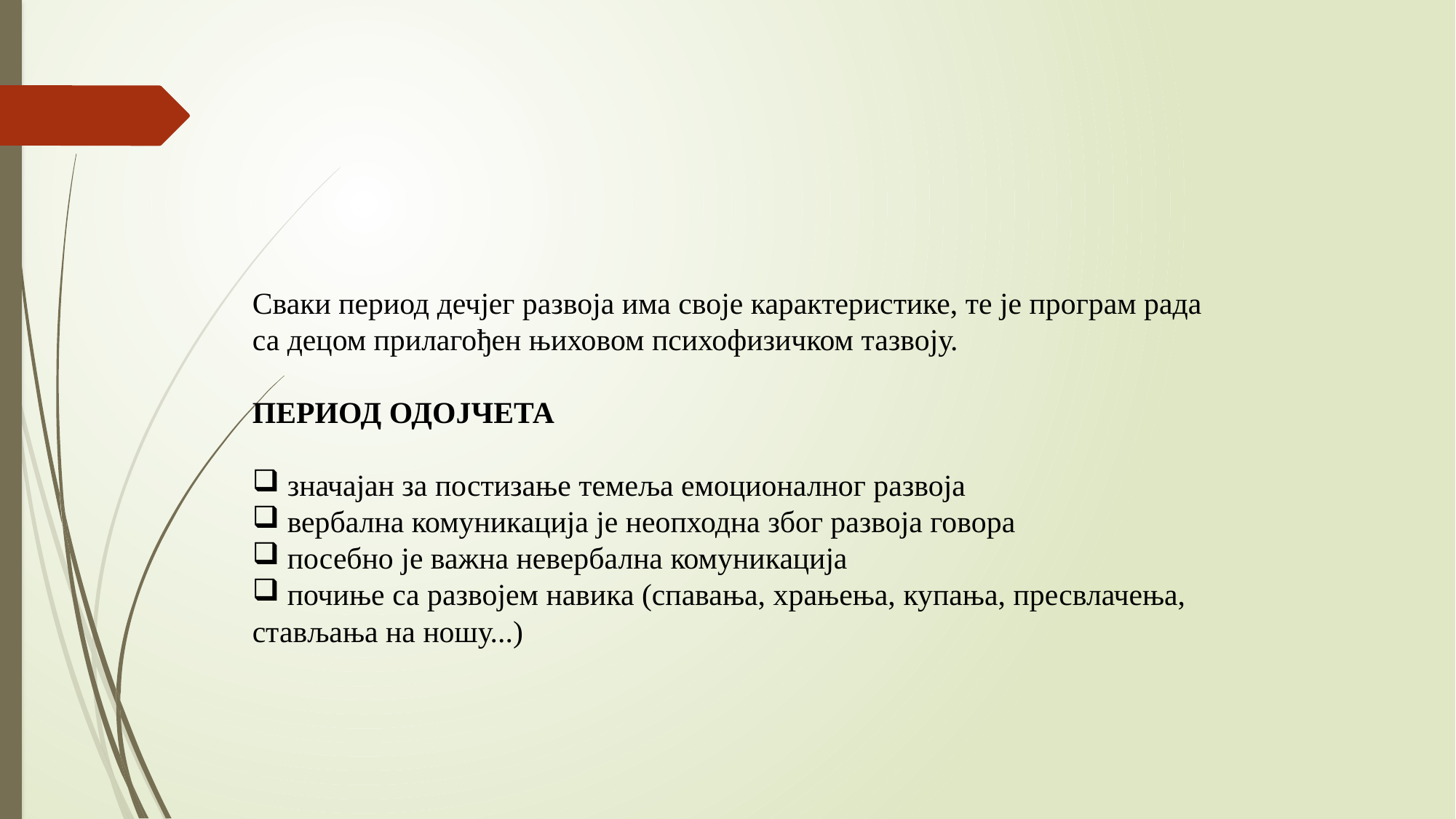

Сваки период дечјег развоја има своје карактеристике, те је програм рада
са децом прилагођен њиховом психофизичком тазвоју.

ПЕРИОД ОДОЈЧЕТА

 значајан за постизање темеља емоционалног развоја
 вербална комуникација је неопходна због развоја говора
 посебно је важна невербална комуникација
 почиње са развојем навика (спавања, храњења, купања, пресвлачења,
стављања на ношу...)